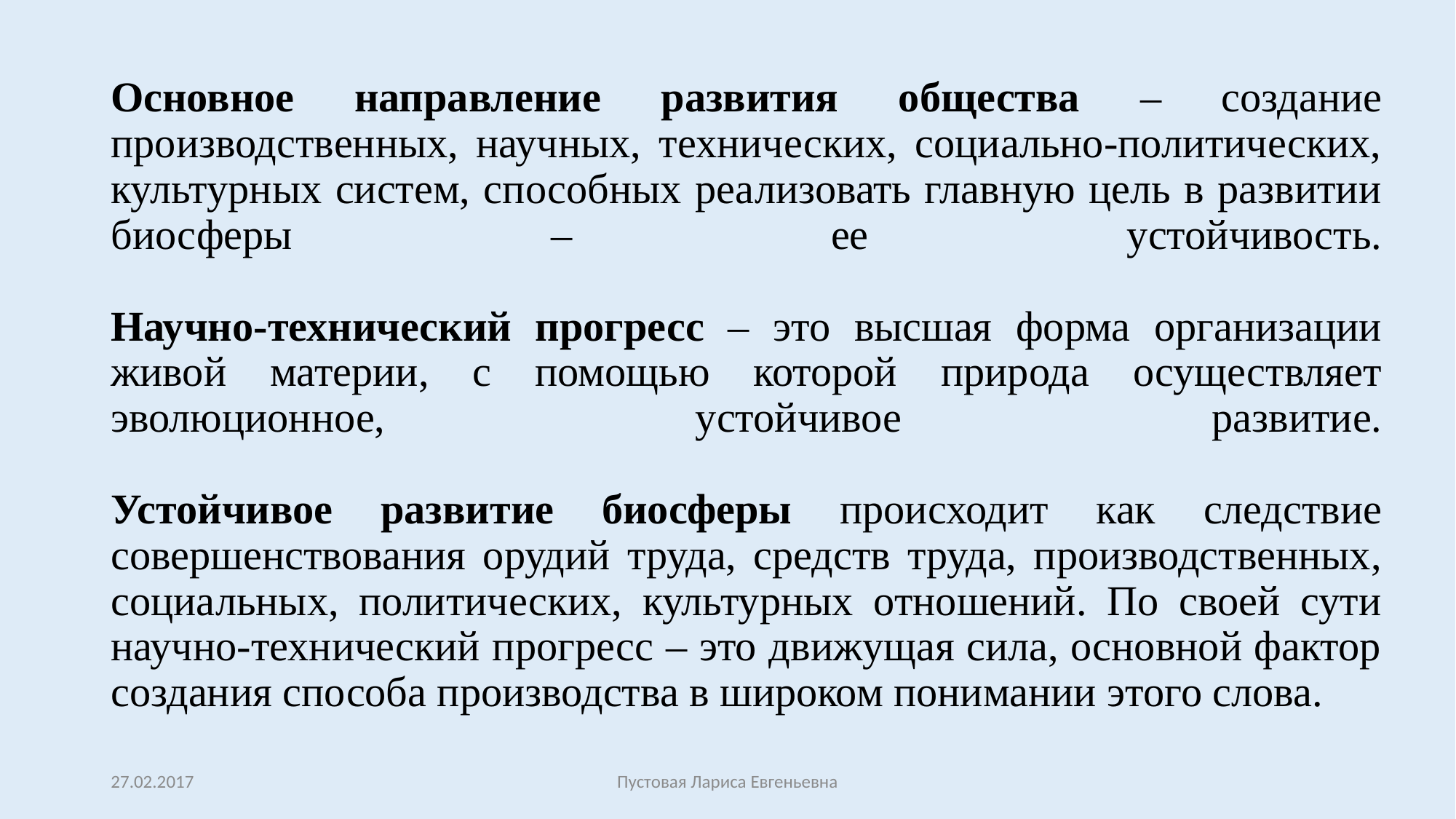

# Основное направление развития общества – создание производственных, научных, технических, социально-политических, культурных систем, способных реализовать главную цель в развитии биосферы – ее устойчивость. Научно-технический прогресс – это высшая форма организации живой материи, с помощью которой природа осуществляет эволюционное, устойчивое развитие. Устойчивое развитие биосферы происходит как следствие совершенствования орудий труда, средств труда, производственных, социальных, политических, культурных отношений. По своей сути научно-технический прогресс – это движущая сила, основной фактор создания способа производства в широком понимании этого слова.
27.02.2017
Пустовая Лариса Евгеньевна